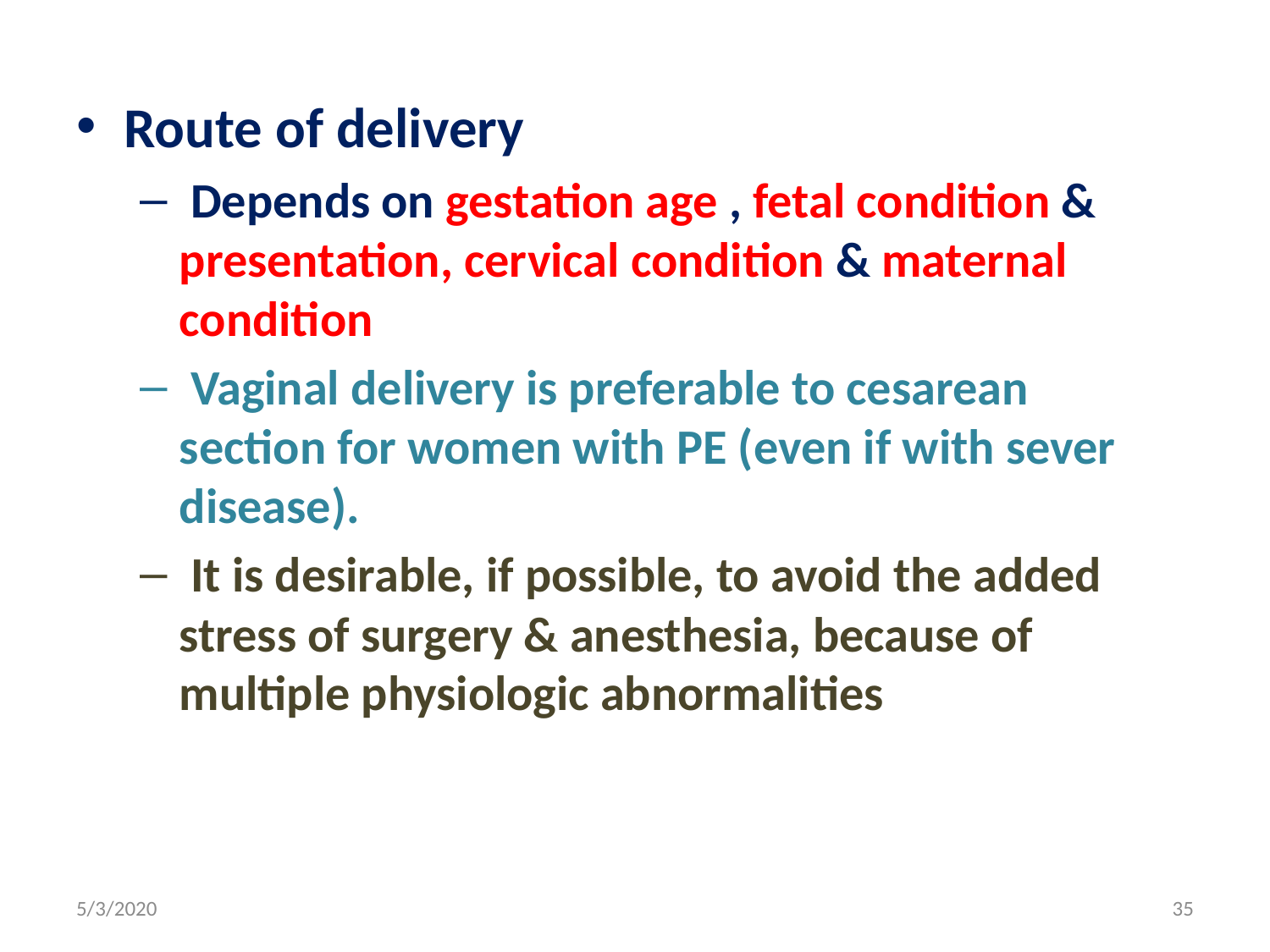

Route of delivery
 Depends on gestation age , fetal condition & presentation, cervical condition & maternal condition
 Vaginal delivery is preferable to cesarean section for women with PE (even if with sever disease).
 It is desirable, if possible, to avoid the added stress of surgery & anesthesia, because of multiple physiologic abnormalities
5/3/2020
35